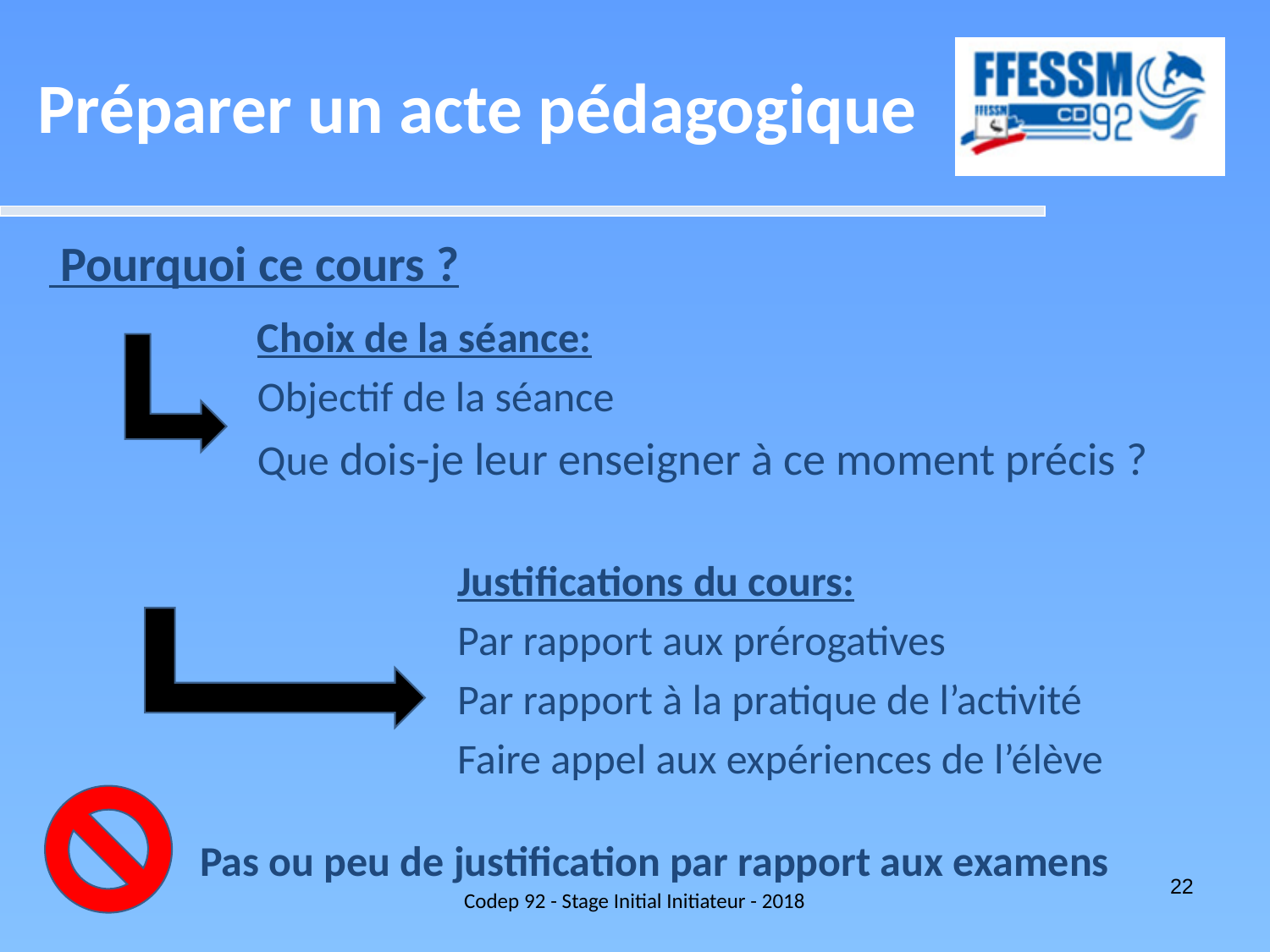

Préparer un acte pédagogique
 Pourquoi ce cours ?
Choix de la séance:
Objectif de la séance
Que dois-je leur enseigner à ce moment précis ?

Justifications du cours:
Par rapport aux prérogatives
Par rapport à la pratique de l’activité
Faire appel aux expériences de l’élève

Pas ou peu de justification par rapport aux examens
Codep 92 - Stage Initial Initiateur - 2018
22